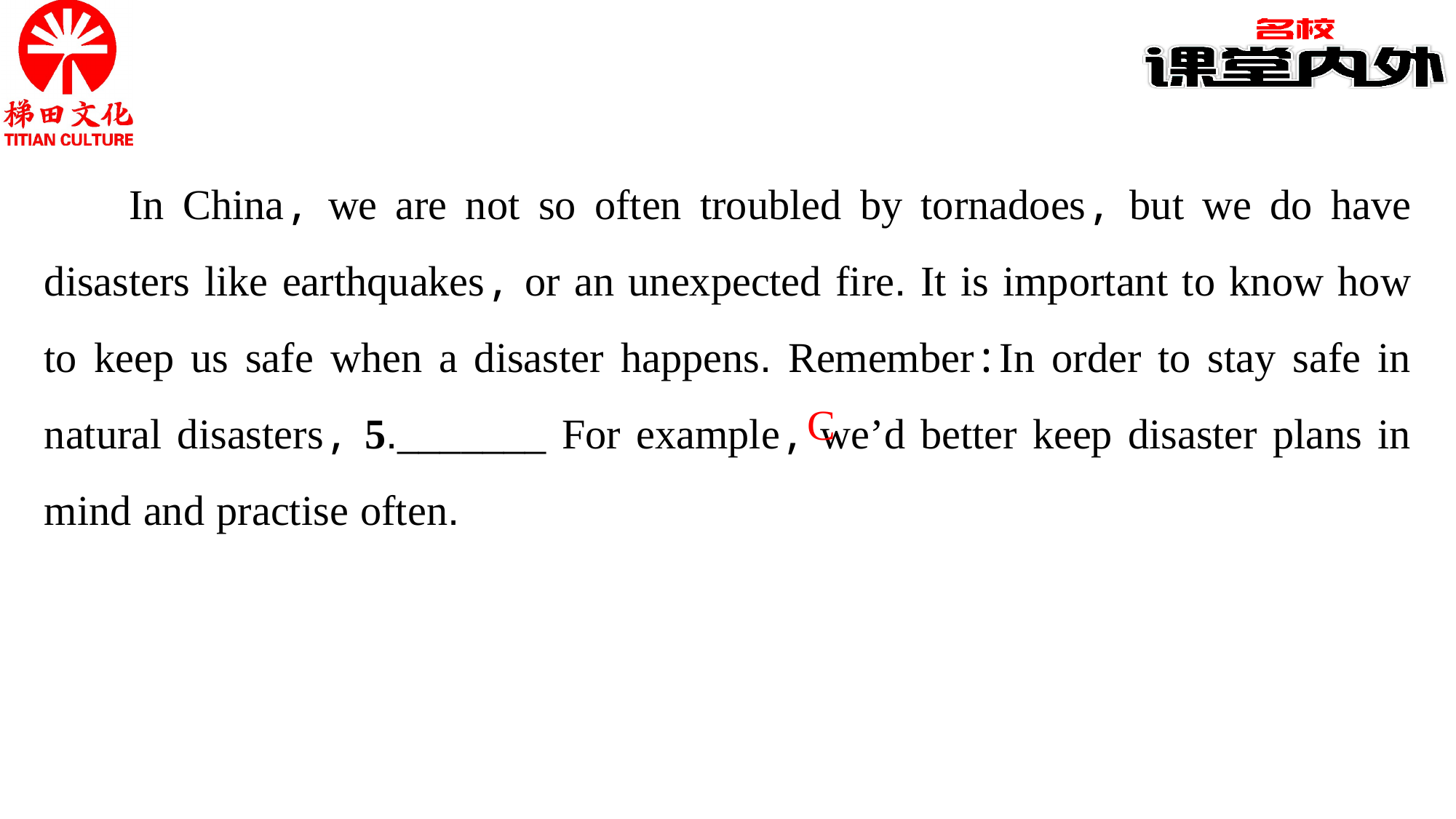

In China, we are not so often troubled by tornadoes, but we do have disasters like earthquakes, or an unexpected fire. It is important to know how to keep us safe when a disaster happens. Remember:In order to stay safe in natural disasters, 5._______ For example, we’d better keep disaster plans in mind and practise often.
C